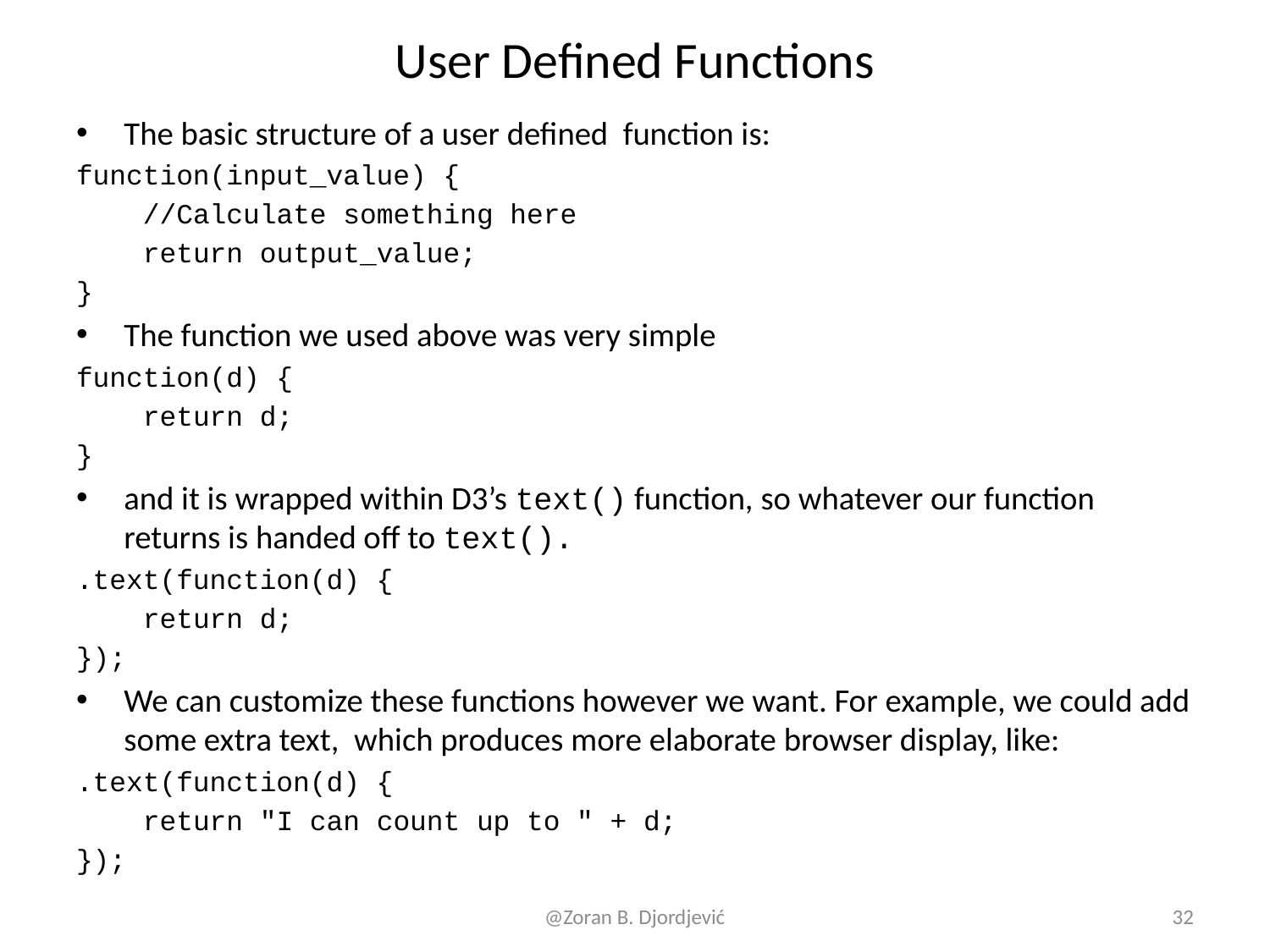

# User Defined Functions
The basic structure of a user defined  function is:
function(input_value) {
    //Calculate something here
    return output_value;
}
The function we used above was very simple
function(d) {
    return d;
}
and it is wrapped within D3’s text() function, so whatever our function returns is handed off to text().
.text(function(d) {
    return d;
});
We can customize these functions however we want. For example, we could add some extra text,  which produces more elaborate browser display, like:
.text(function(d) {
    return "I can count up to " + d;
});

@Zoran B. Djordjević
32